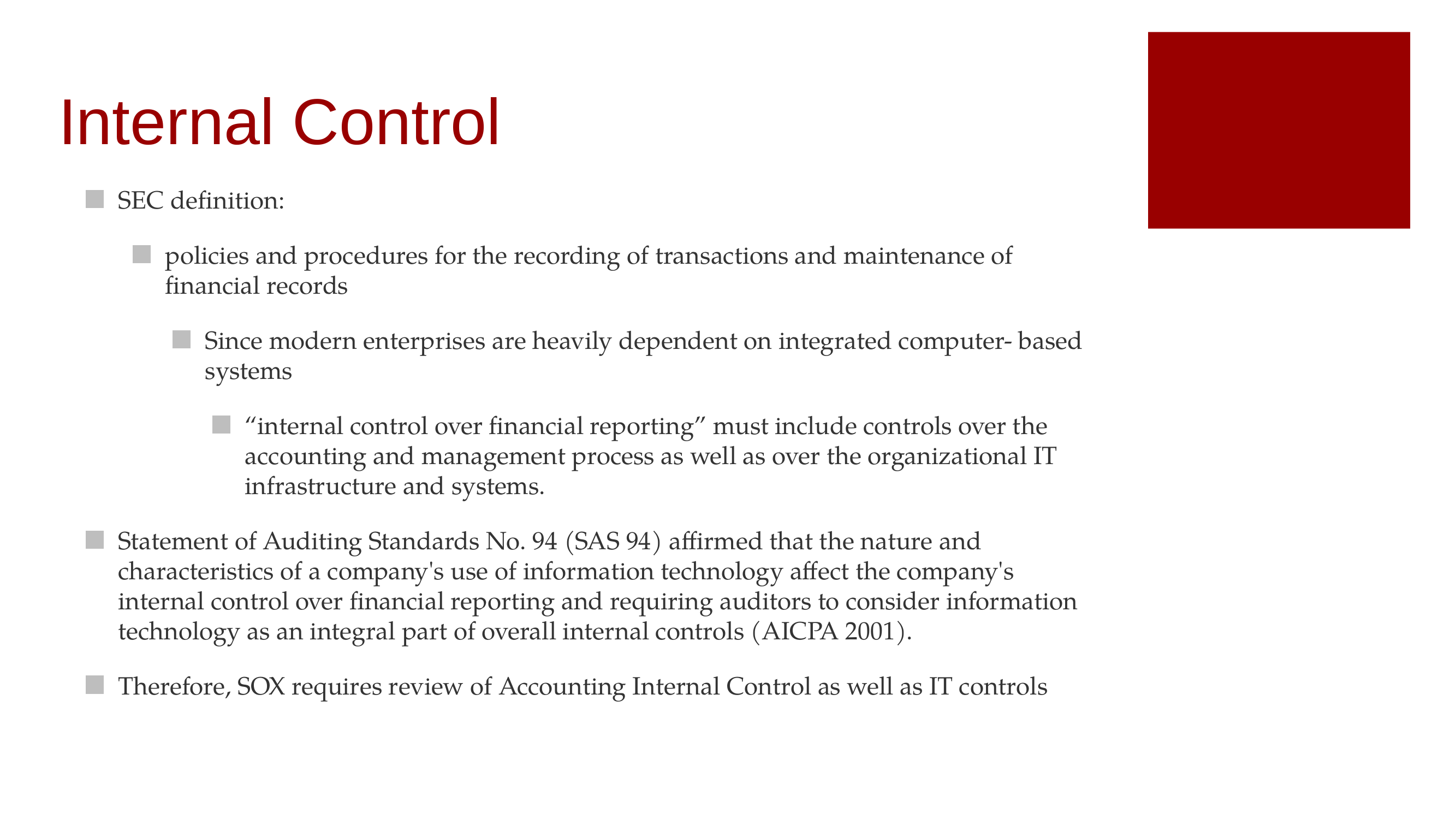

# Internal Control
SEC definition:
policies and procedures for the recording of transactions and maintenance of financial records
Since modern enterprises are heavily dependent on integrated computer- based systems
“internal control over financial reporting” must include controls over the accounting and management process as well as over the organizational IT infrastructure and systems.
Statement of Auditing Standards No. 94 (SAS 94) affirmed that the nature and characteristics of a company's use of information technology affect the company's internal control over financial reporting and requiring auditors to consider information technology as an integral part of overall internal controls (AICPA 2001).
Therefore, SOX requires review of Accounting Internal Control as well as IT controls